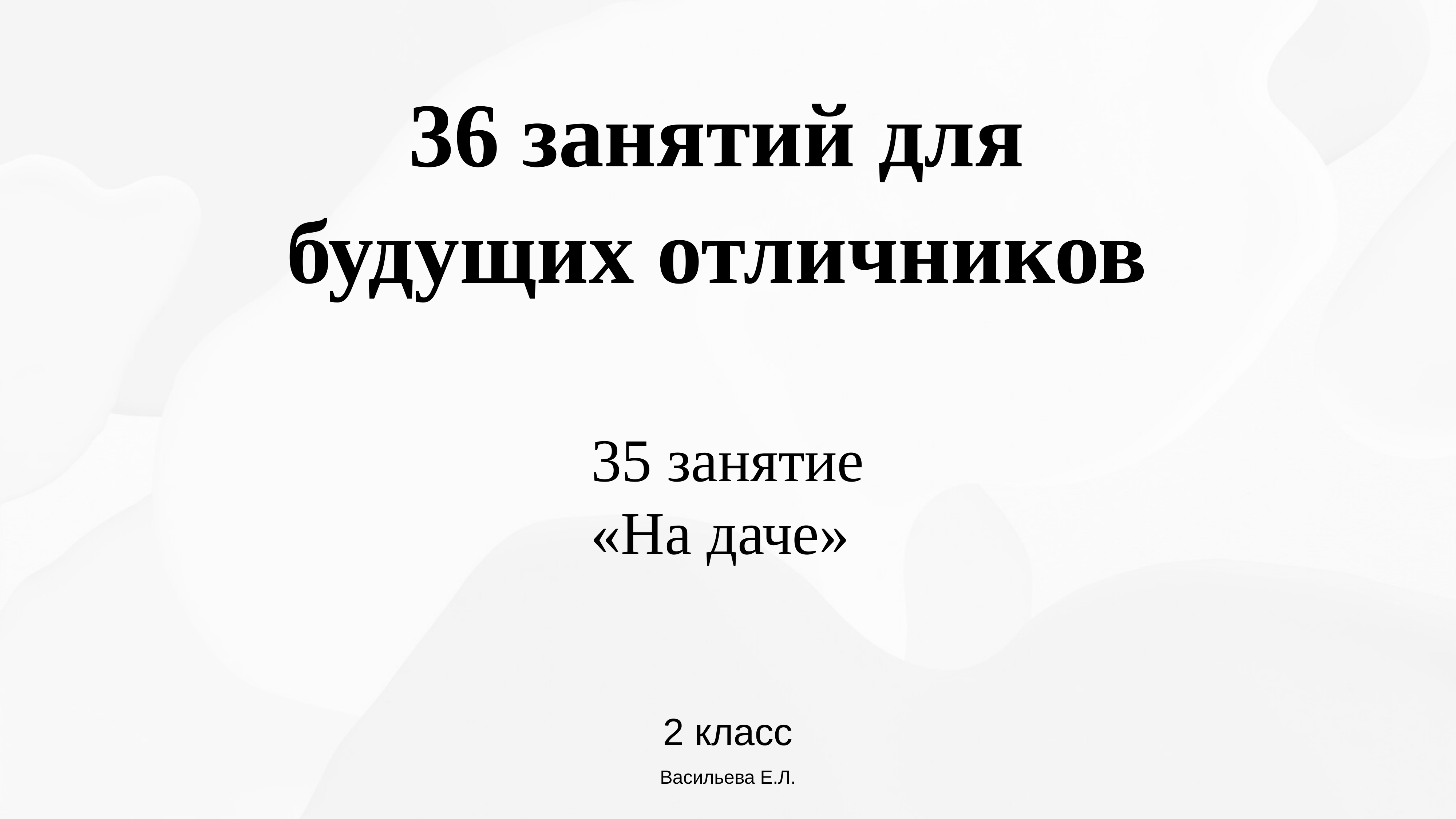

36 занятий для
будущих отличников
35 занятие
«На даче»
2 класс
Васильева Е.Л.